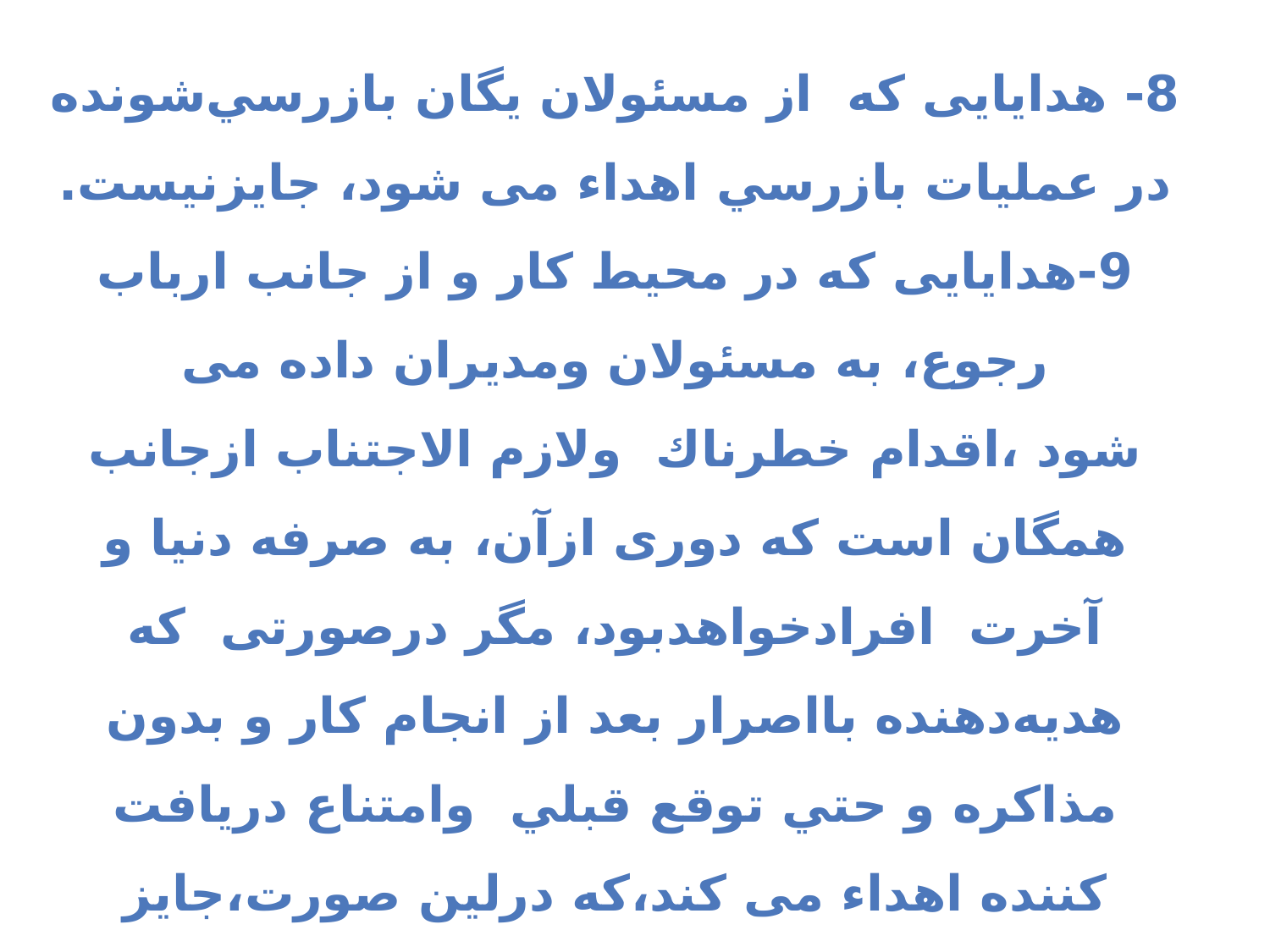

8- هدایایی که  از مسئولان يگان بازرسي‌شونده در عمليات بازرسي اهداء می شود، جایزنیست.
9-هدايایی که در محيط كار و از جانب ارباب رجوع، به مسئولان ومدیران داده می شود ،اقدام خطرناك  ولازم الاجتناب ازجانب همگان است که دوری ازآن، به صرفه دنيا و آخرت  افرادخواهدبود، مگر درصورتی  كه هديه‌دهنده بااصرار بعد از انجام كار و بدون مذاكره و حتي توقع قبلي  وامتناع دریافت کننده اهداء می کند،که درلین صورت،جایز است.